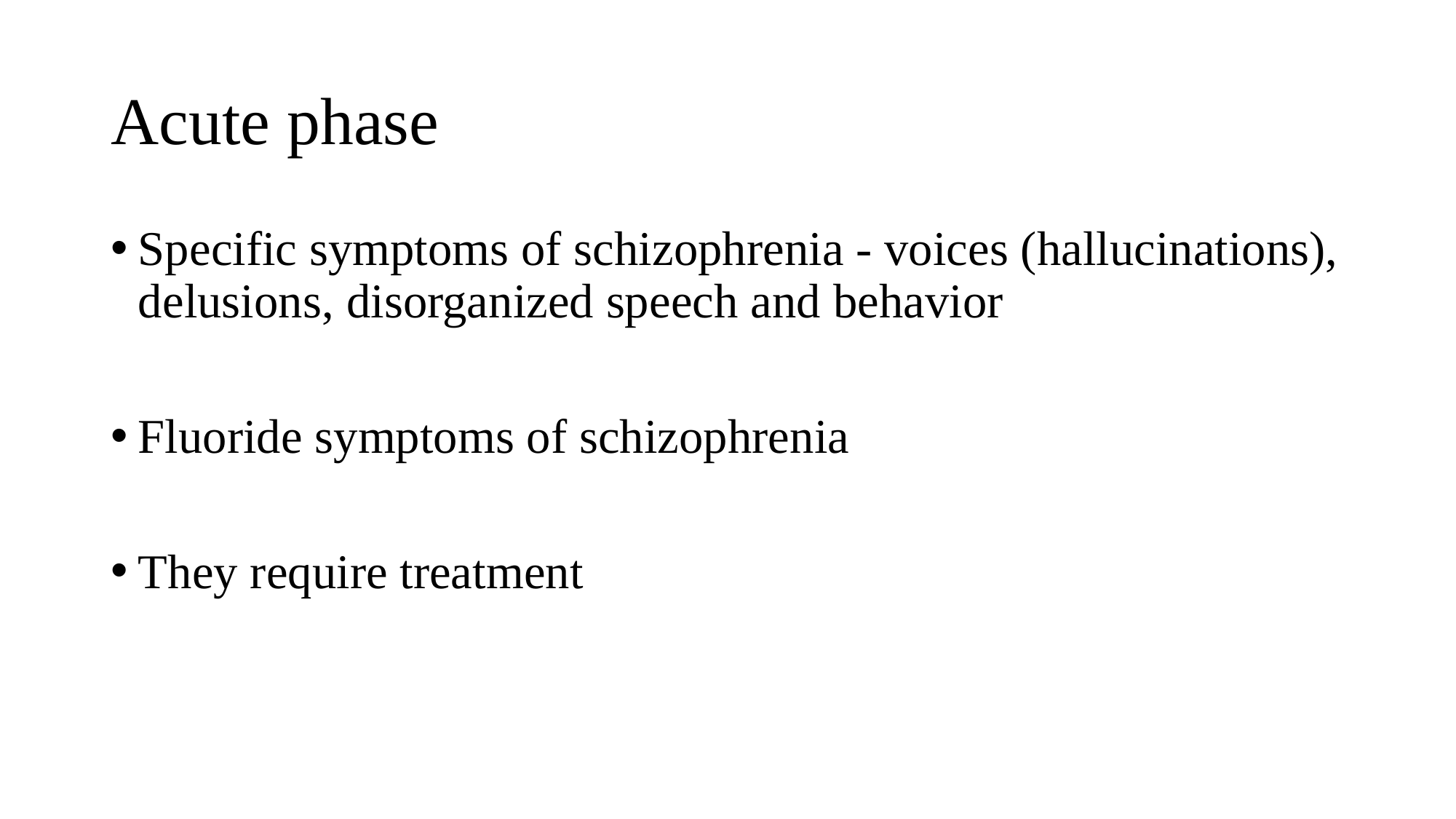

# Acute phase
Specific symptoms of schizophrenia - voices (hallucinations), delusions, disorganized speech and behavior

Fluoride symptoms of schizophrenia

They require treatment